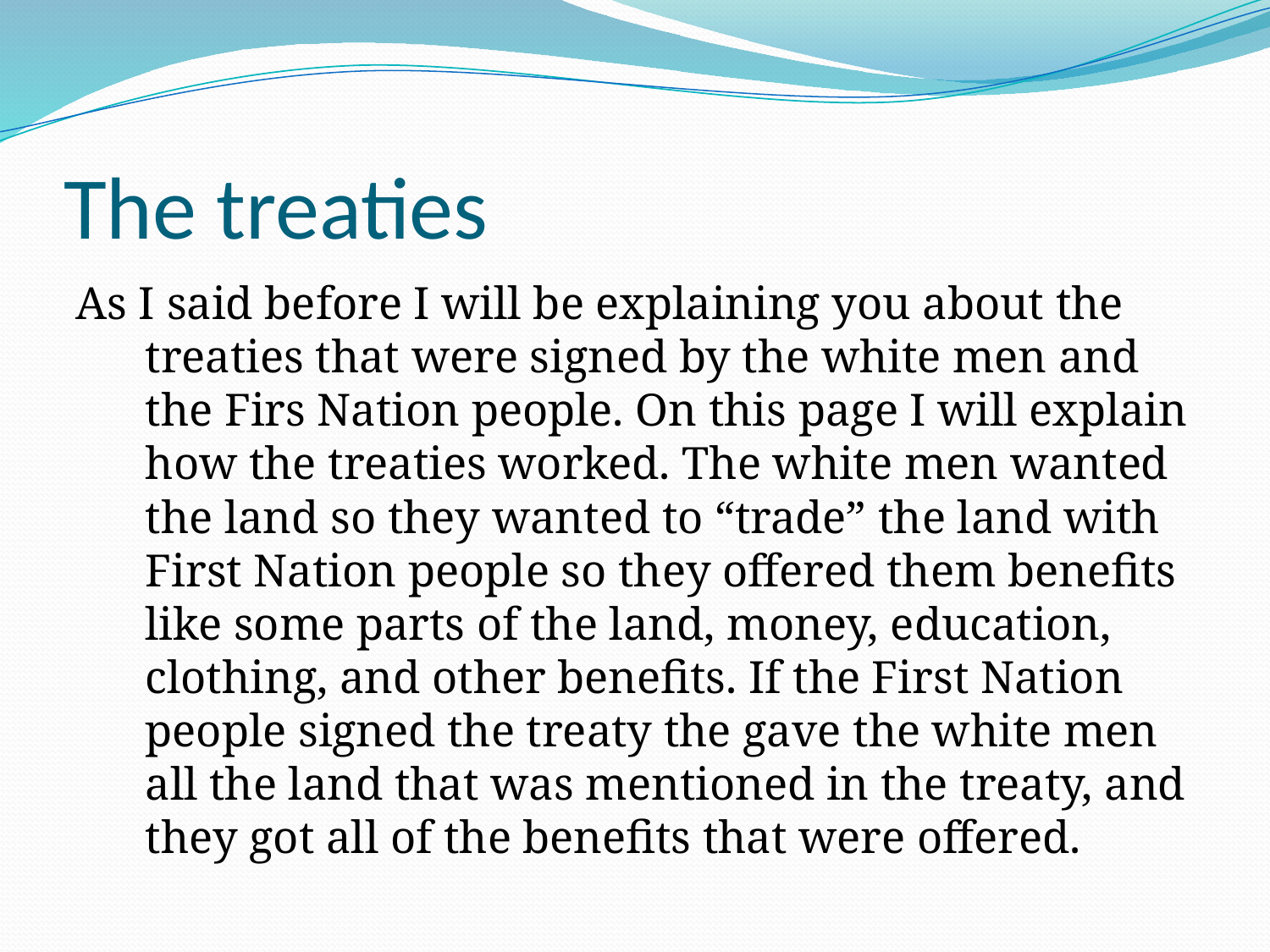

# The treaties
As I said before I will be explaining you about the treaties that were signed by the white men and the Firs Nation people. On this page I will explain how the treaties worked. The white men wanted the land so they wanted to “trade” the land with First Nation people so they offered them benefits like some parts of the land, money, education, clothing, and other benefits. If the First Nation people signed the treaty the gave the white men all the land that was mentioned in the treaty, and they got all of the benefits that were offered.